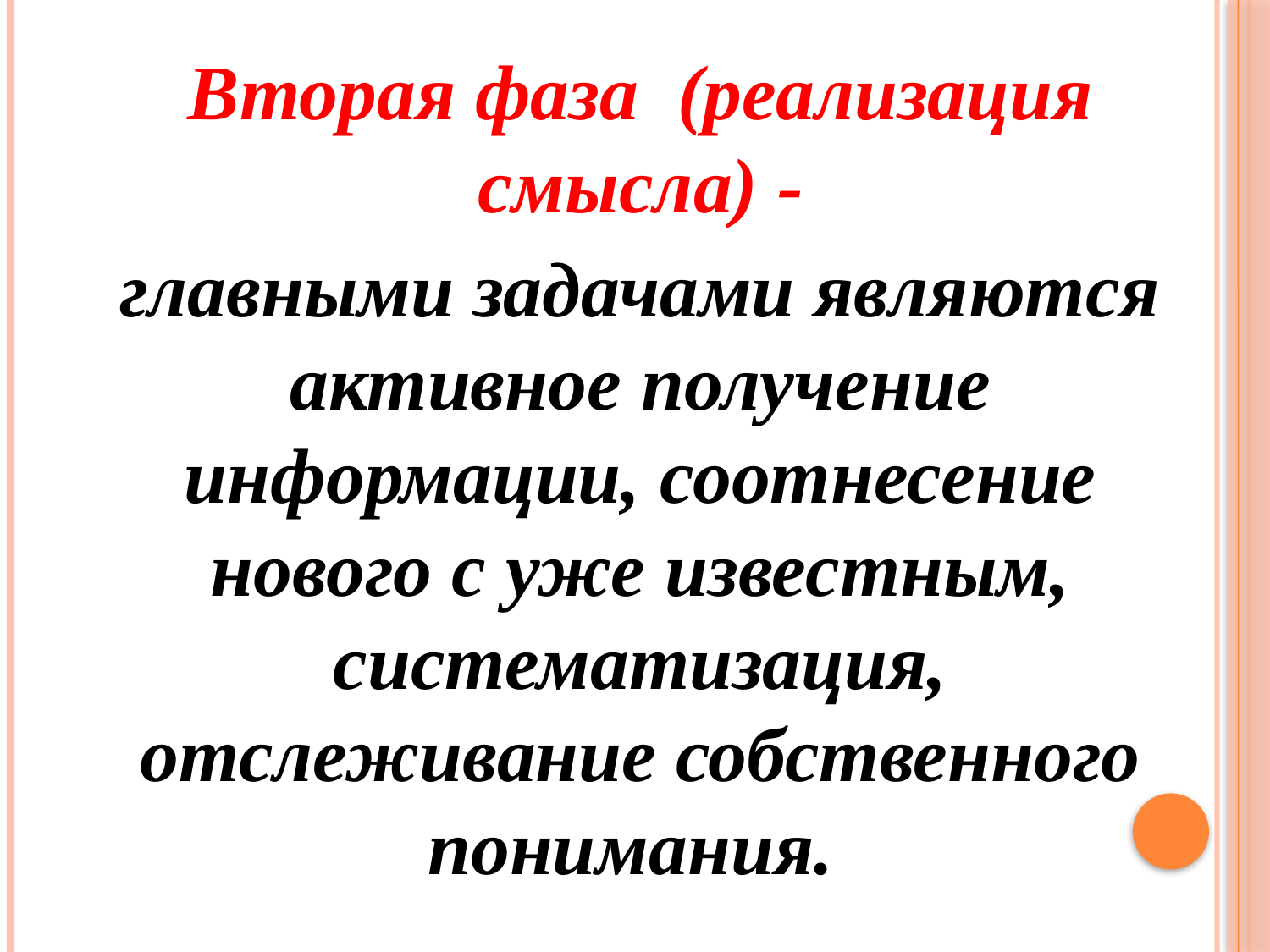

Вторая фаза  (реализация смысла) -
главными задачами являются активное получение информации, соотнесение нового с уже известным, систематизация, отслеживание собственного понимания.